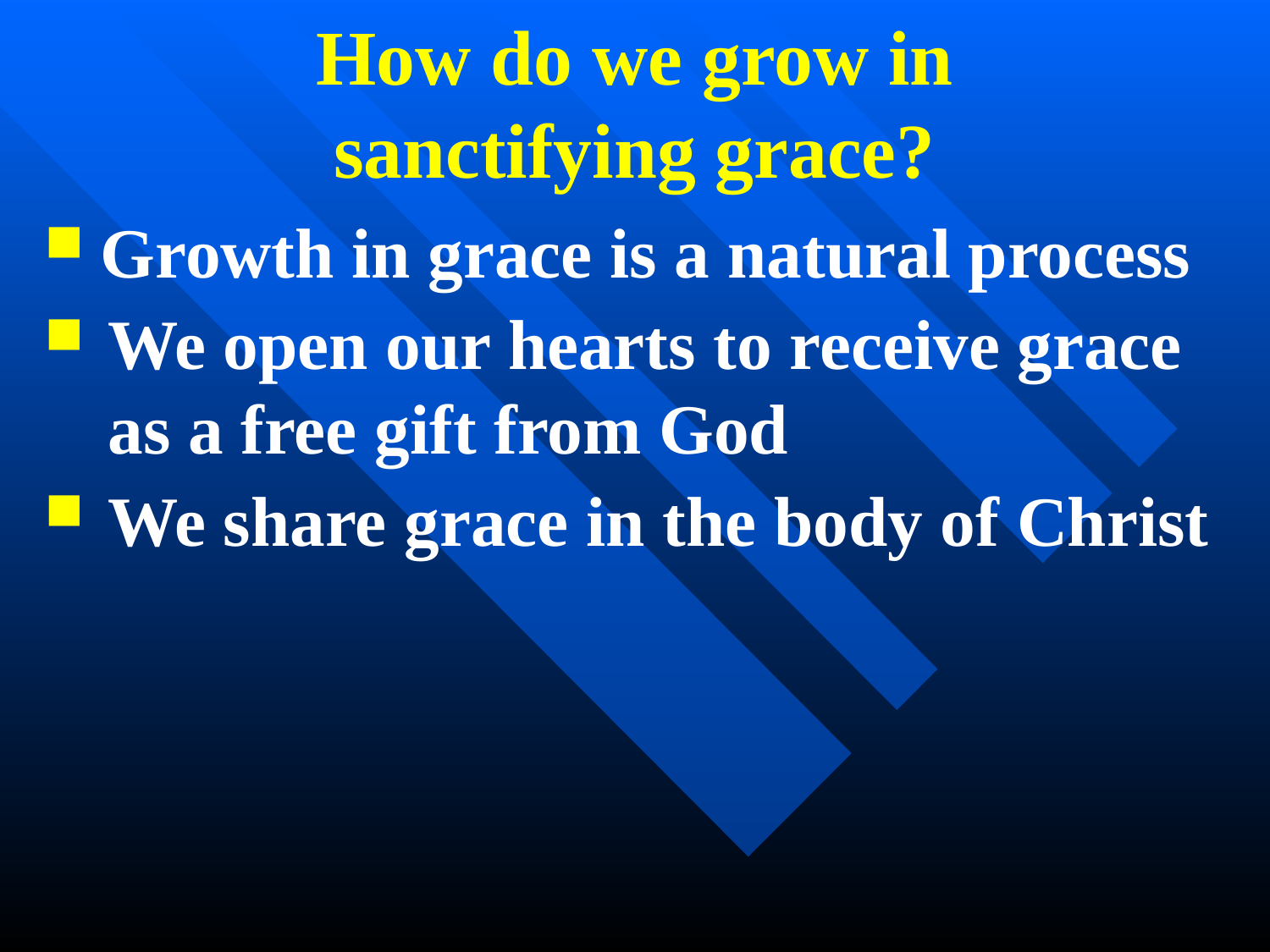

# How do we grow in sanctifying grace?
Growth in grace is a natural process
We open our hearts to receive grace as a free gift from God
We share grace in the body of Christ